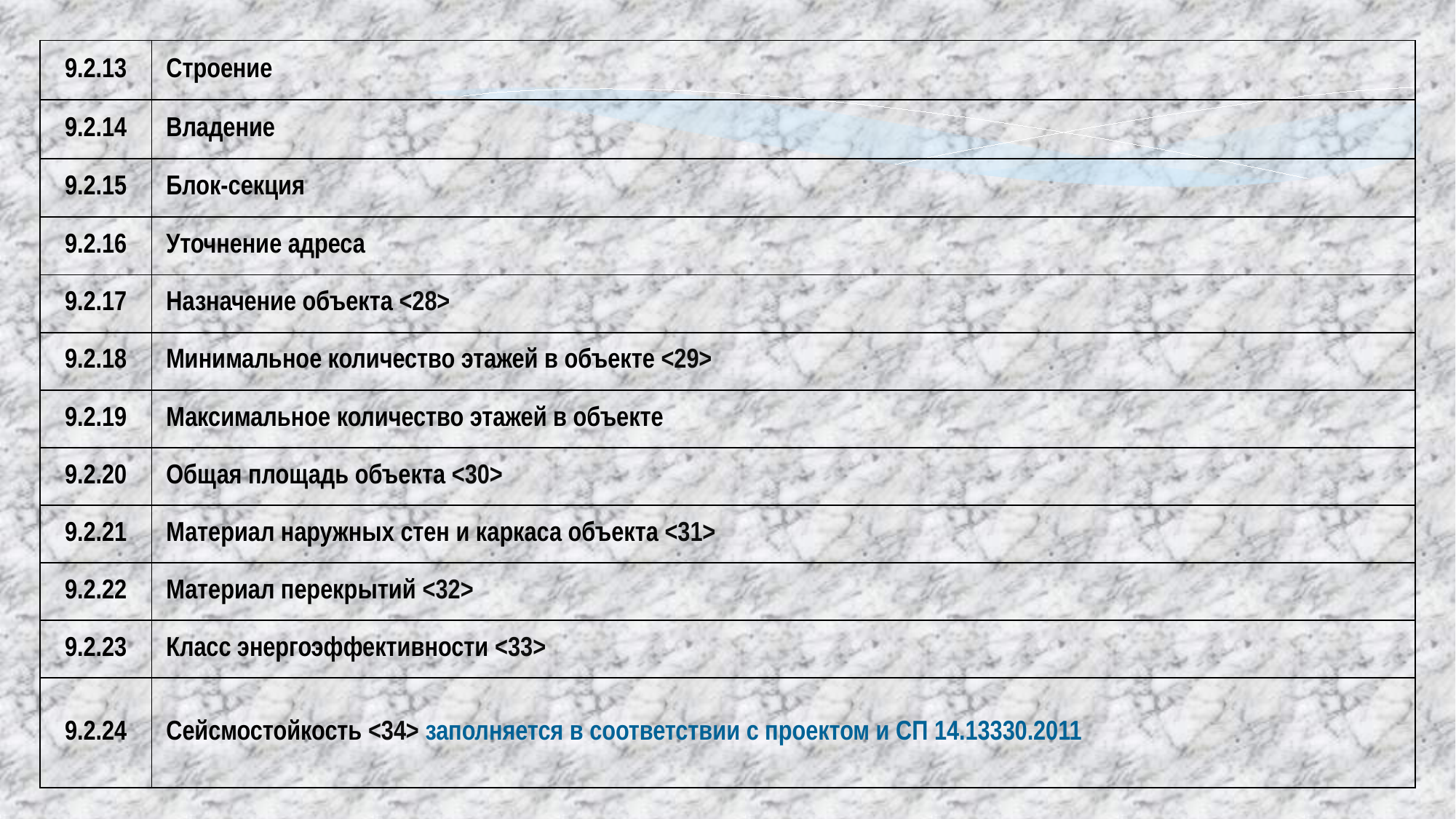

| 9.2.13 | Строение |
| --- | --- |
| 9.2.14 | Владение |
| 9.2.15 | Блок-секция |
| 9.2.16 | Уточнение адреса |
| 9.2.17 | Назначение объекта <28> |
| 9.2.18 | Минимальное количество этажей в объекте <29> |
| 9.2.19 | Максимальное количество этажей в объекте |
| 9.2.20 | Общая площадь объекта <30> |
| 9.2.21 | Материал наружных стен и каркаса объекта <31> |
| 9.2.22 | Материал перекрытий <32> |
| 9.2.23 | Класс энергоэффективности <33> |
| 9.2.24 | Сейсмостойкость <34> заполняется в соответствии с проектом и СП 14.13330.2011 |